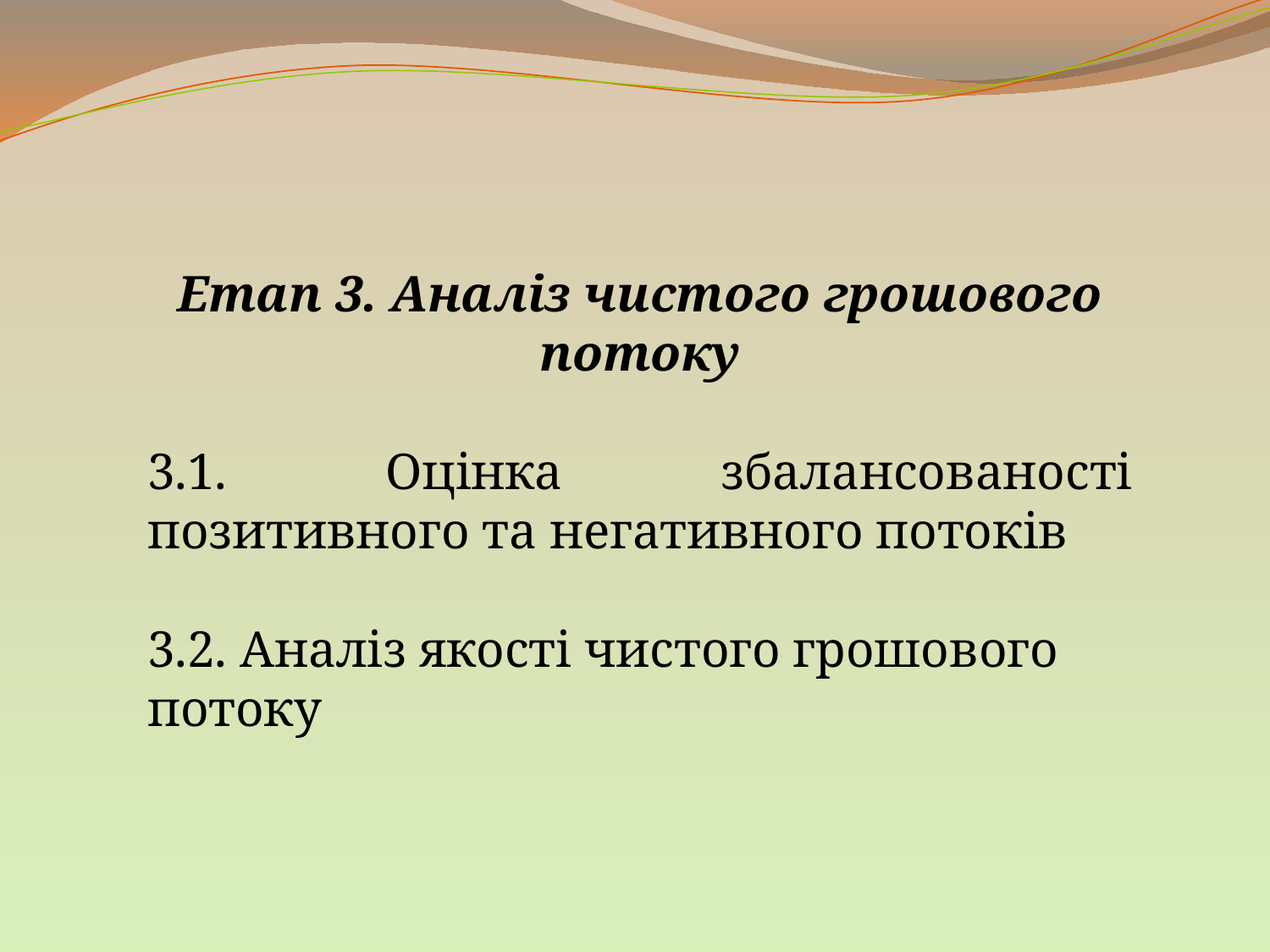

Етап 3. Аналіз чистого грошового потоку

3.1. Оцінка збалансованості позитивного та негативного потоків

3.2. Аналіз якості чистого грошового потоку